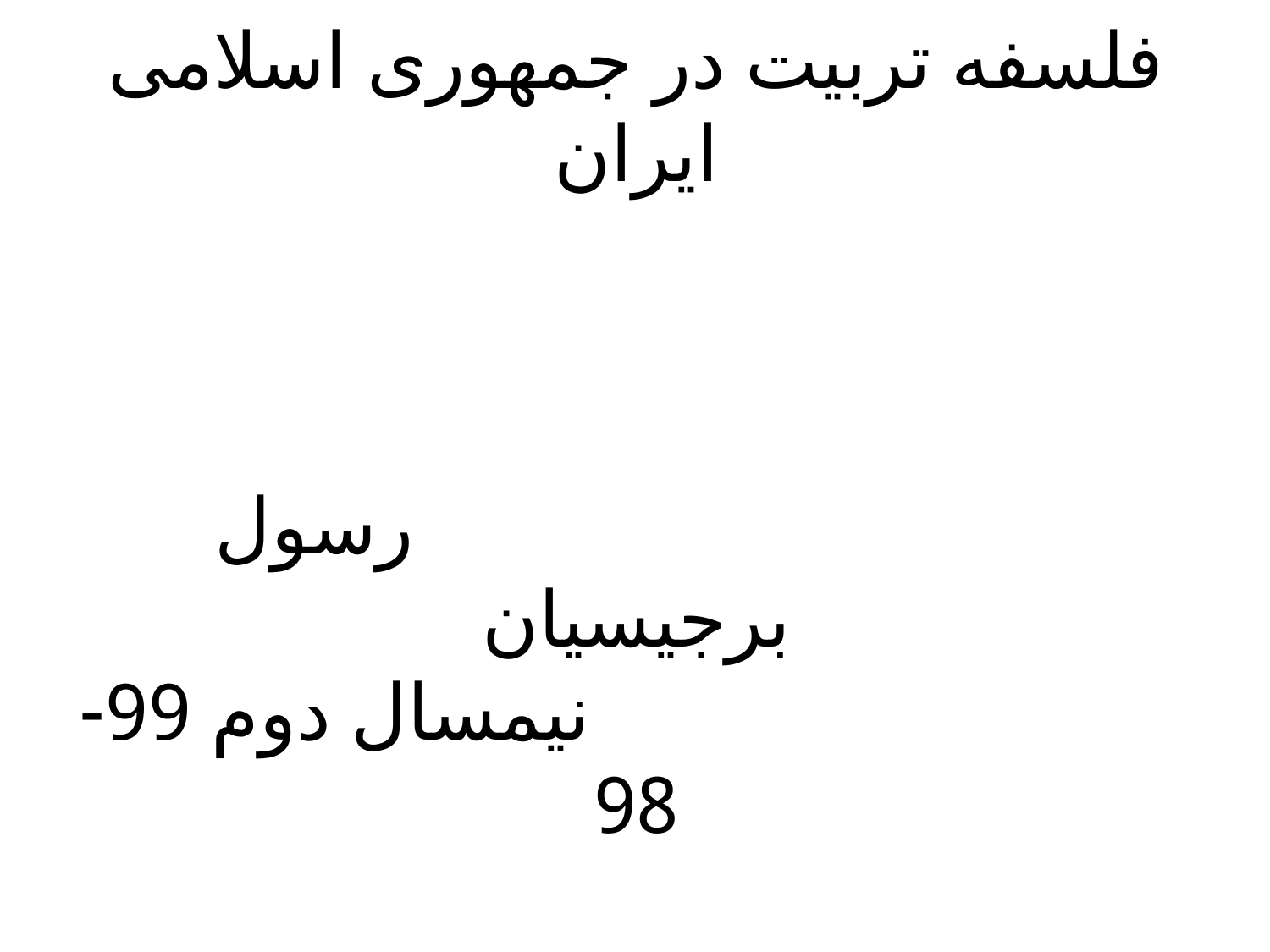

# فلسفه تربیت در جمهوری اسلامی ایران رسول برجیسیان نیمسال دوم 99-98